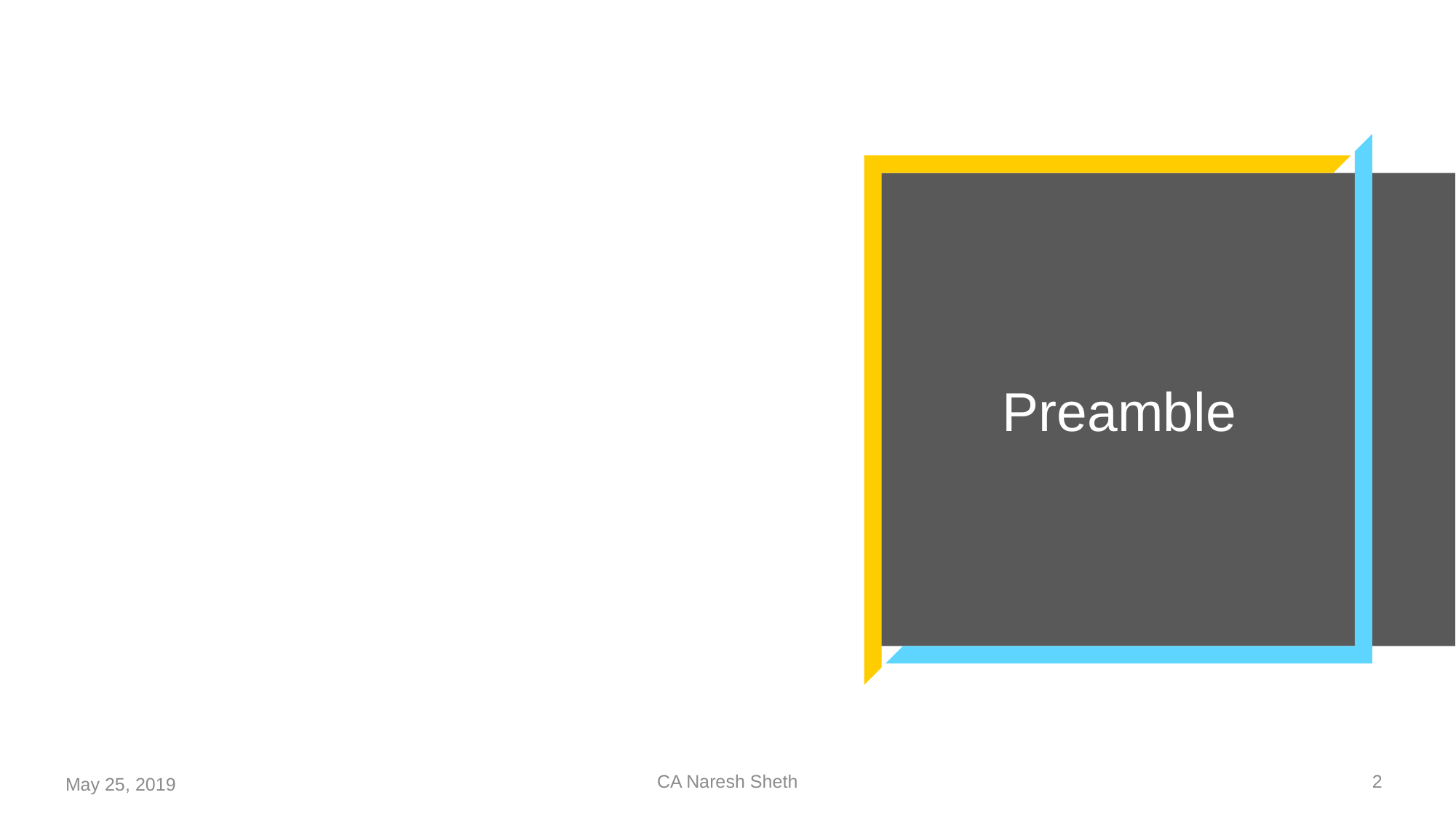

# Preamble
2
CA Naresh Sheth
May 25, 2019